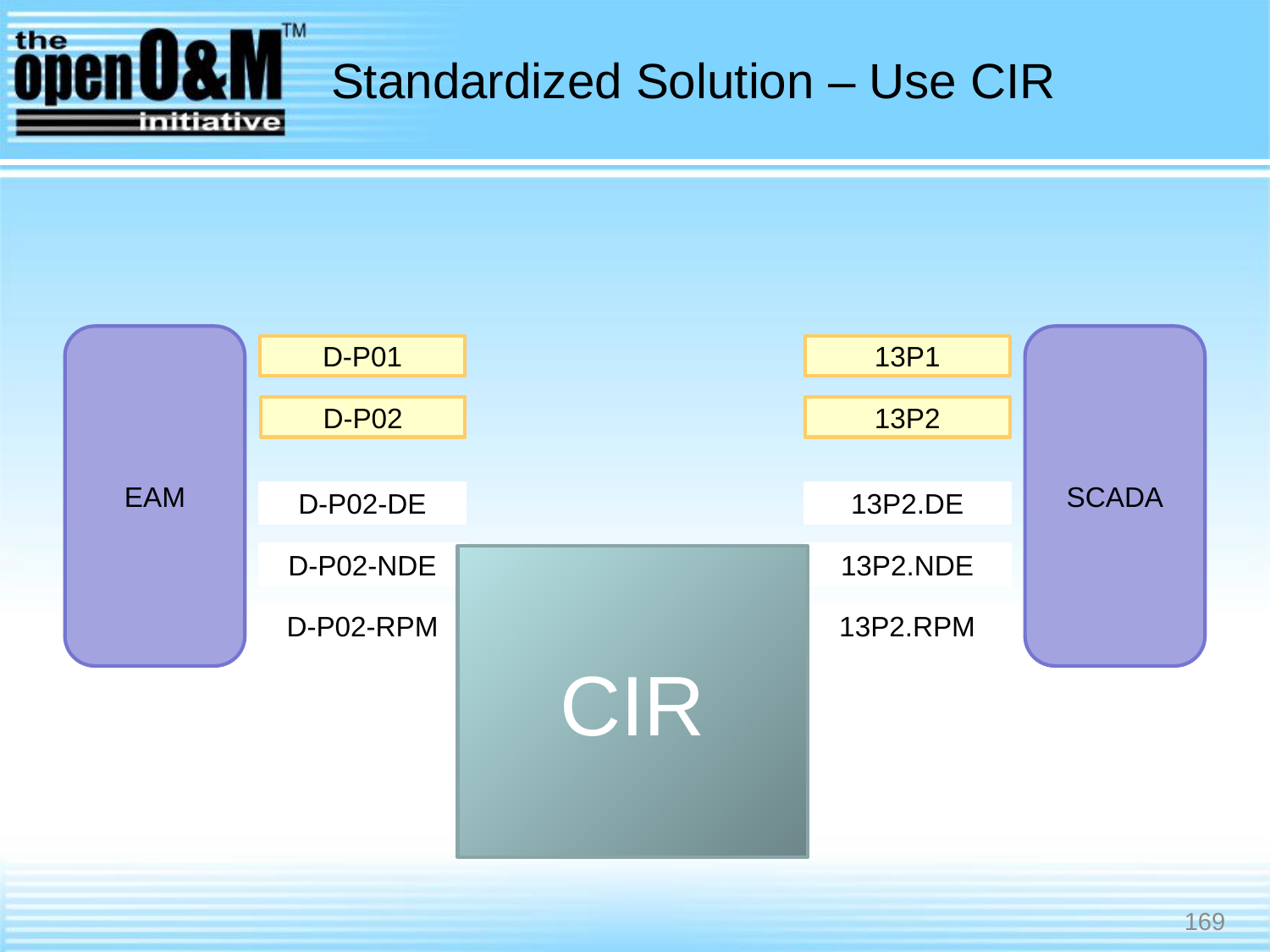

# Standardized Solution – Use CIR
EAM
SCADA
D-P01
13P1
D-P02
13P2
D-P02-DE
13P2.DE
D-P02-NDE
13P2.NDE
CIR
D-P02-RPM
13P2.RPM
169